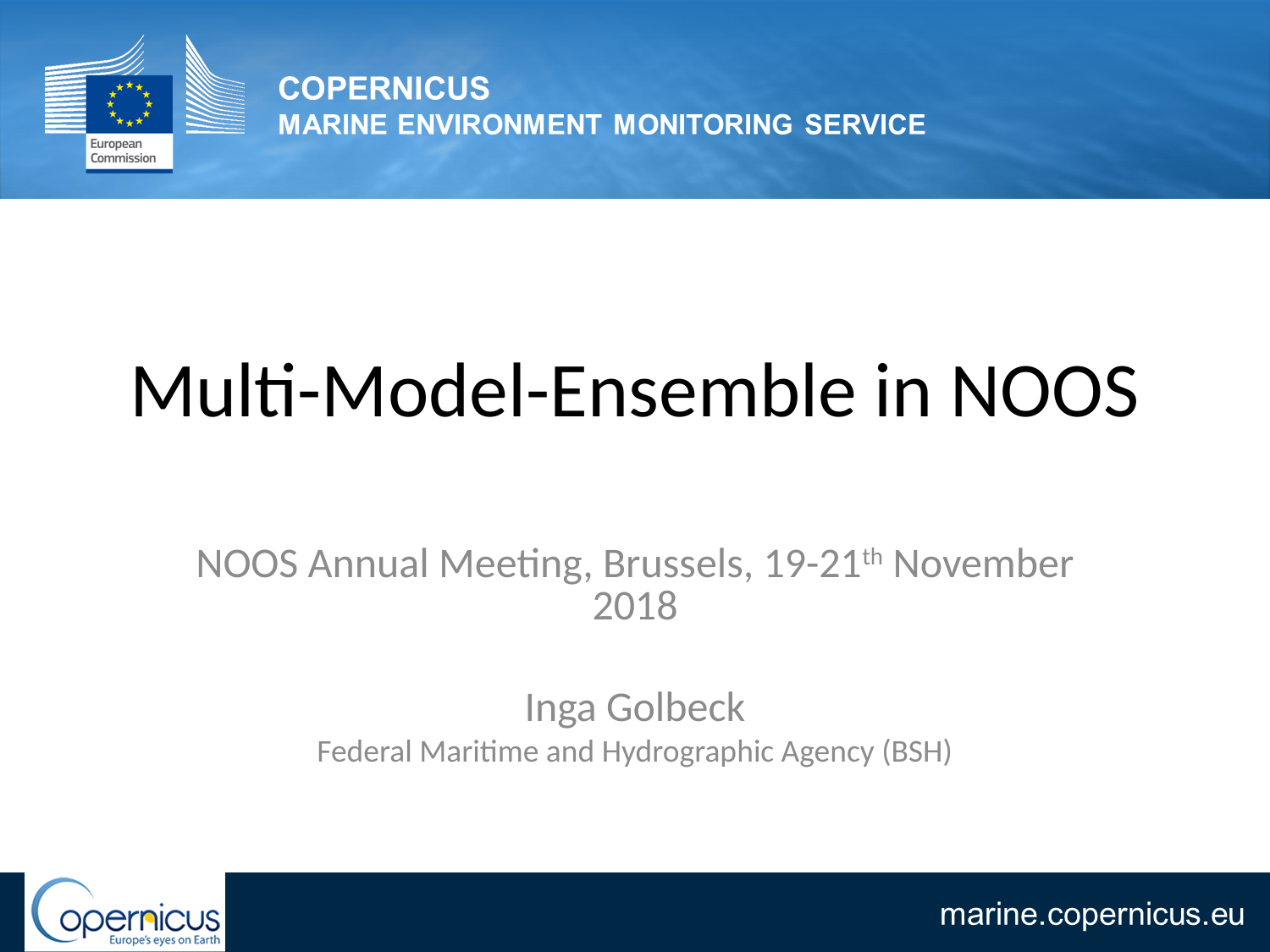

# Multi-Model-Ensemble in NOOS
NOOS Annual Meeting, Brussels, 19-21th November 2018

Inga Golbeck
Federal Maritime and Hydrographic Agency (BSH)